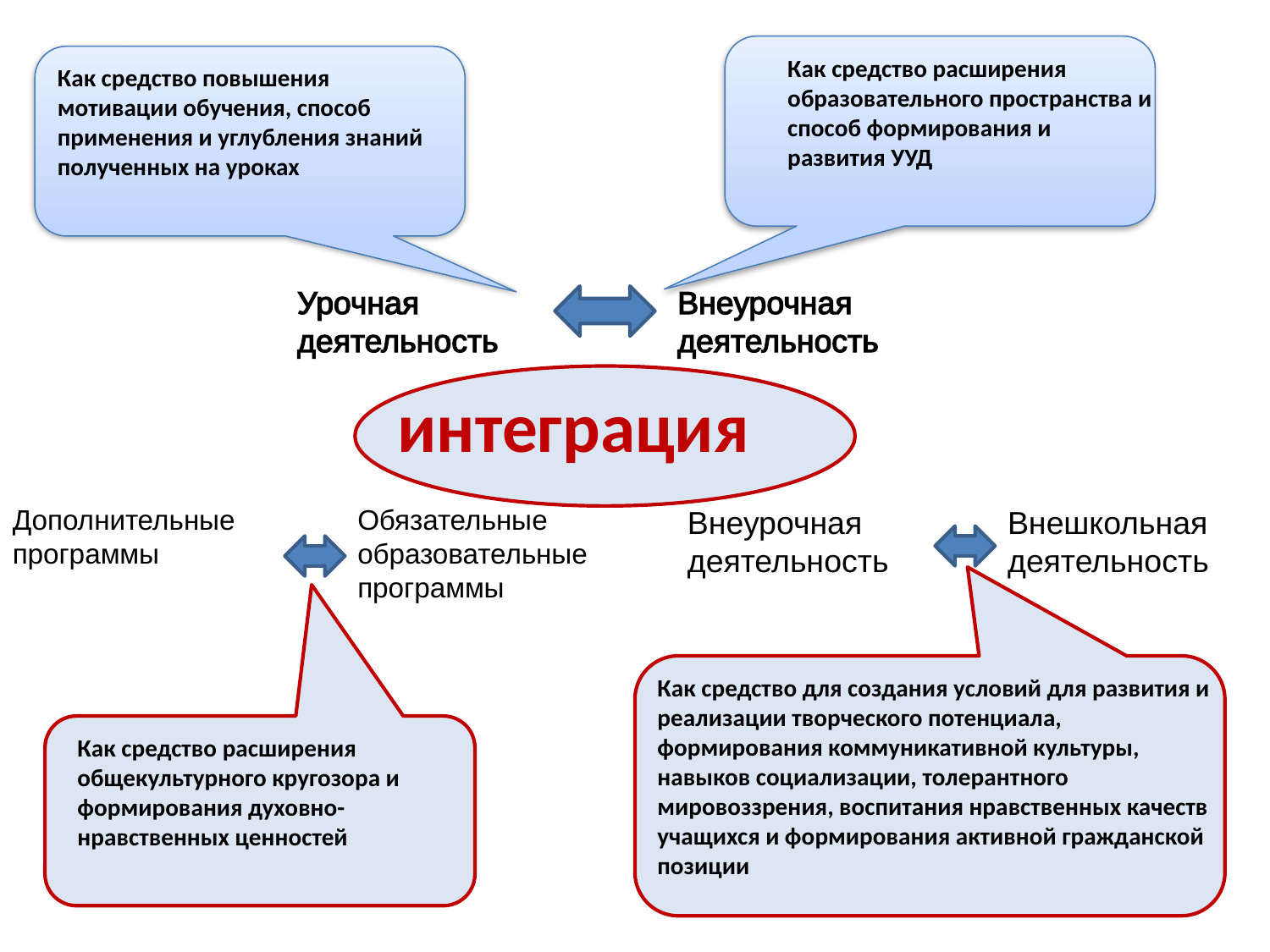

Как средство расширения образовательного пространства и способ формирования и развития УУД
Как средство повышения мотивации обучения, способ применения и углубления знаний полученных на уроках
Урочная деятельность
Внеурочная деятельность

интеграция
Дополнительные  программы
Обязательные образовательные программы
Внеурочная
деятельность
Внешкольная деятельность

Как средство для создания условий для развития и реализации творческого потенциала, формирования коммуникативной культуры, навыков социализации, толерантного мировоззрения, воспитания нравственных качеств учащихся и формирования активной гражданской позиции

Как средство расширения общекультурного кругозора и формирования духовно-нравственных ценностей